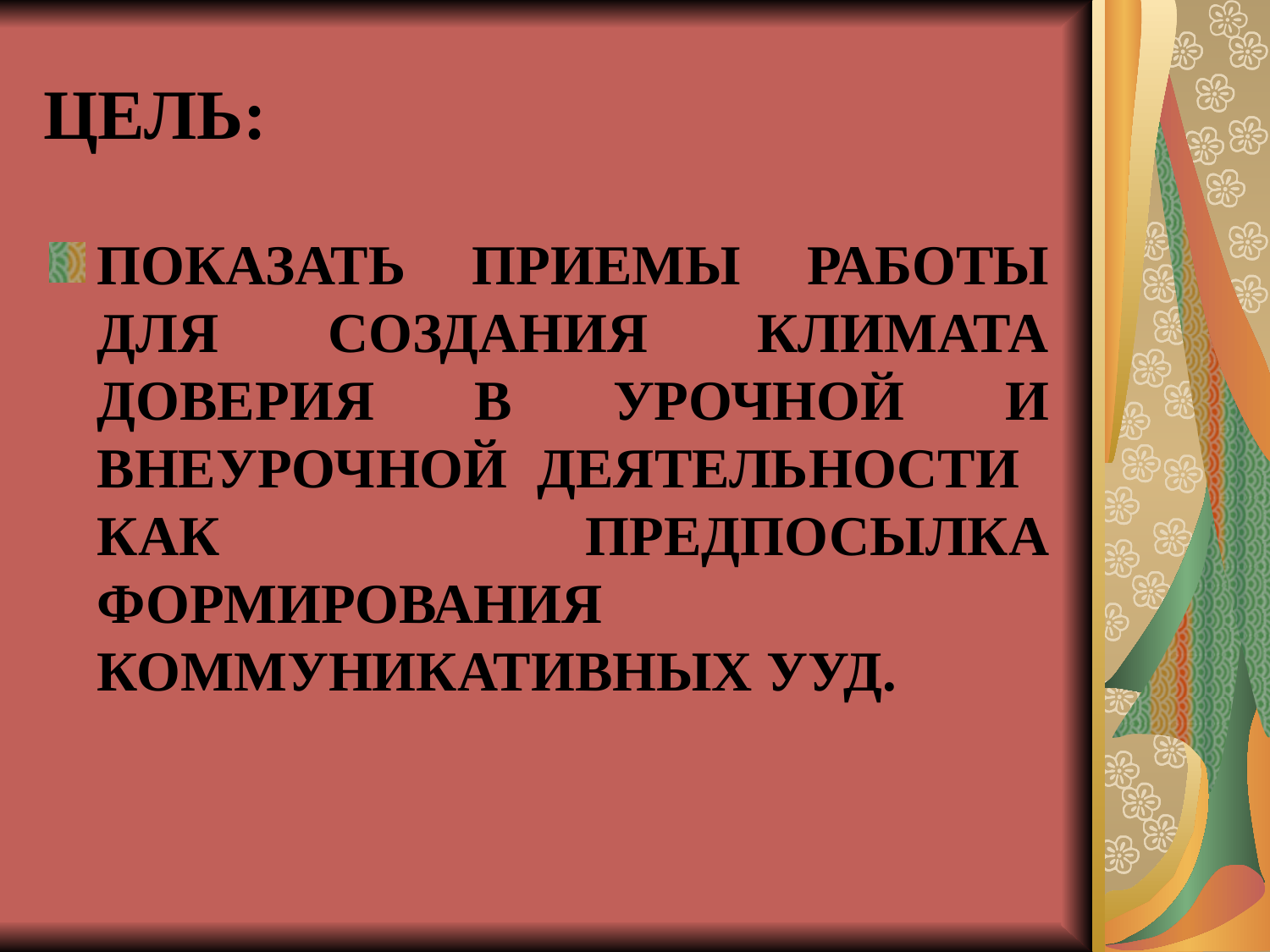

# ЦЕЛЬ:
ПОКАЗАТЬ ПРИЕМЫ РАБОТЫ ДЛЯ СОЗДАНИЯ КЛИМАТА ДОВЕРИЯ В УРОЧНОЙ И ВНЕУРОЧНОЙ ДЕЯТЕЛЬНОСТИ  КАК ПРЕДПОСЫЛКА ФОРМИРОВАНИЯ КОММУНИКАТИВНЫХ УУД.